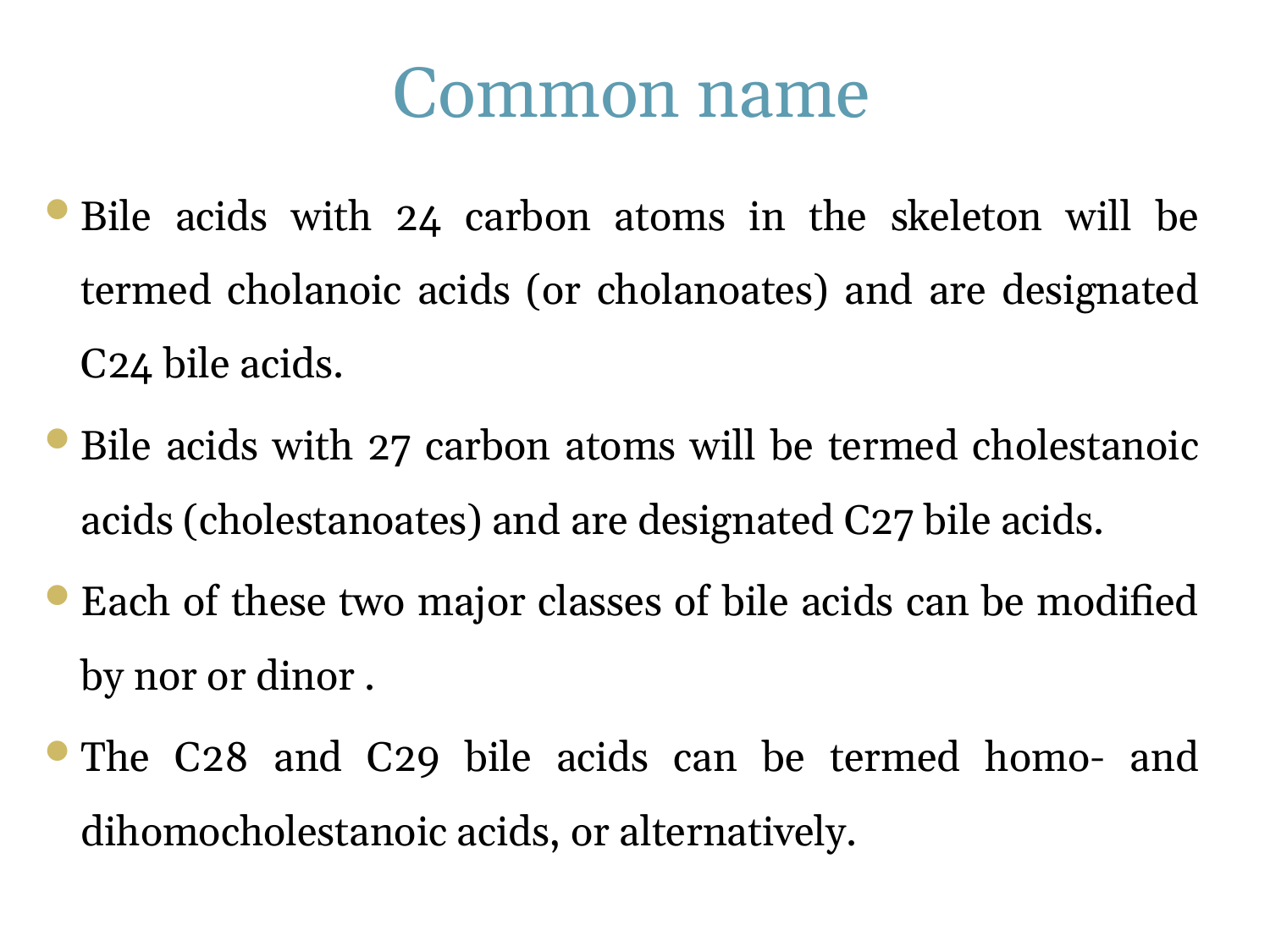

# Common name
10
Bile acids with 24 carbon atoms in the skeleton will be termed cholanoic acids (or cholanoates) and are designated C24 bile acids.
Bile acids with 27 carbon atoms will be termed cholestanoic acids (cholestanoates) and are designated C27 bile acids.
Each of these two major classes of bile acids can be modified by nor or dinor .
The C28 and C29 bile acids can be termed homo- and dihomocholestanoic acids, or alternatively.